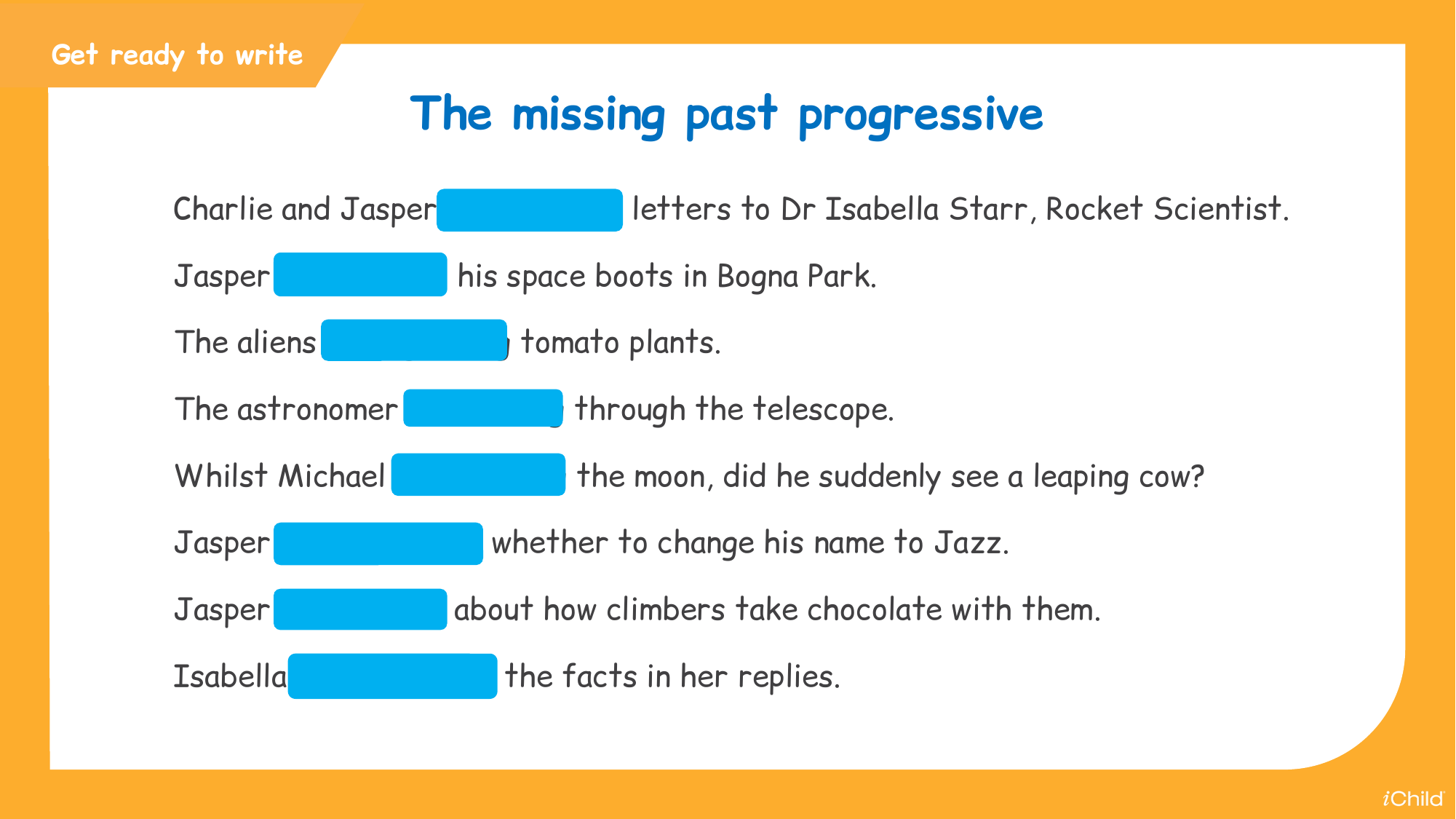

Get ready to write
The missing past progressive
Charlie and Jasper were writing letters to Dr Isabella Starr, Rocket Scientist.
Jasper was wearing his space boots in Bogna Park.
The aliens were growing tomato plants.
The astronomer was looking through the telescope.
Whilst Michael was orbiting the moon, did he suddenly see a leaping cow?
Jasper was wondering whether to change his name to Jazz.
Jasper was reading about how climbers take chocolate with them.
Isabella was explaining the facts in her replies.